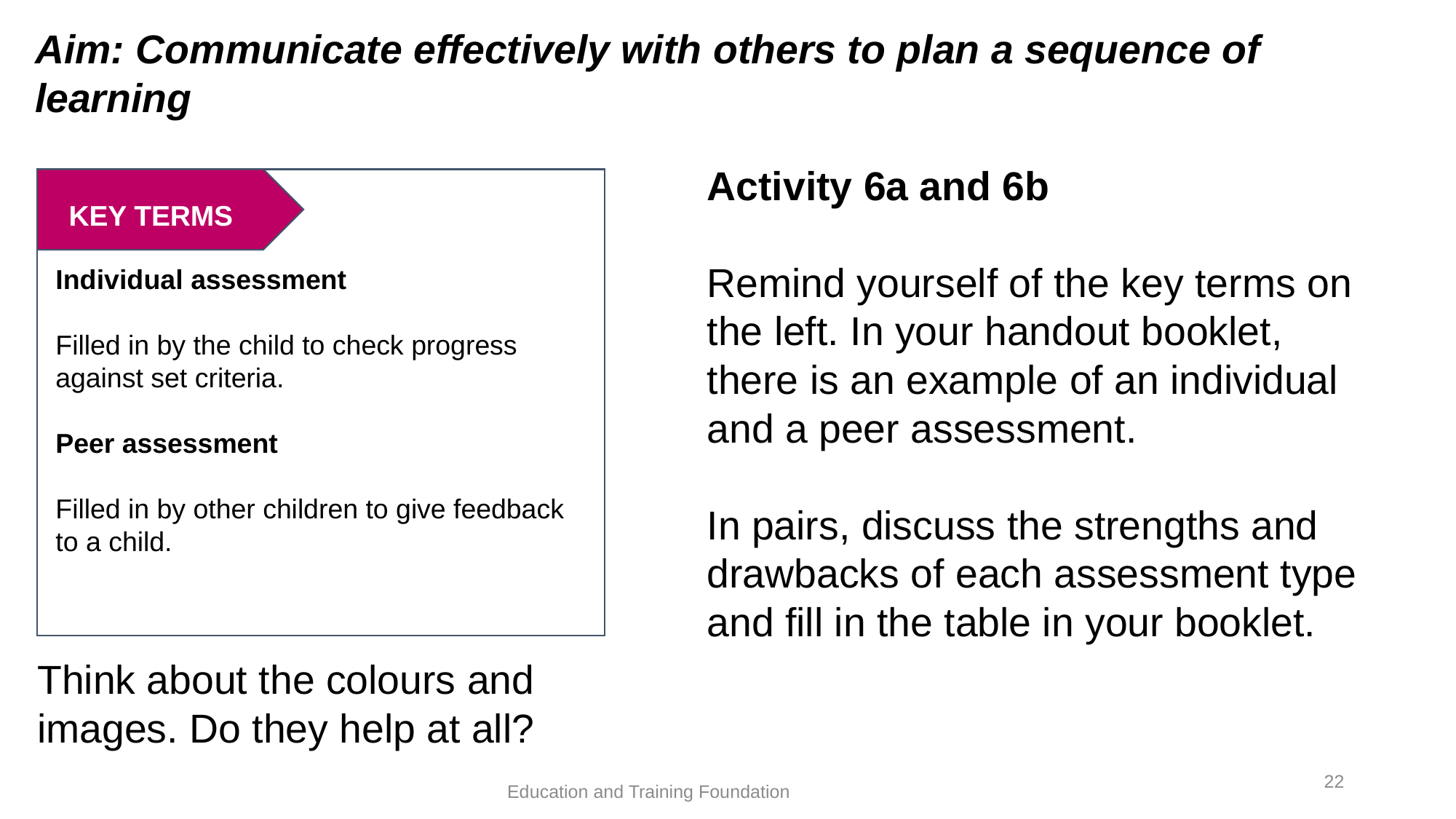

Aim: Communicate effectively with others to plan a sequence of learning
Activity 6a and 6b

Remind yourself of the key terms on the left. In your handout booklet, there is an example of an individual and a peer assessment.

In pairs, discuss the strengths and drawbacks of each assessment type and fill in the table in your booklet.

KEY TERMS
Individual assessment

Filled in by the child to check progress against set criteria.

Peer assessment

Filled in by other children to give feedback to a child.

Think about the colours and images. Do they help at all?
22
Education and Training Foundation